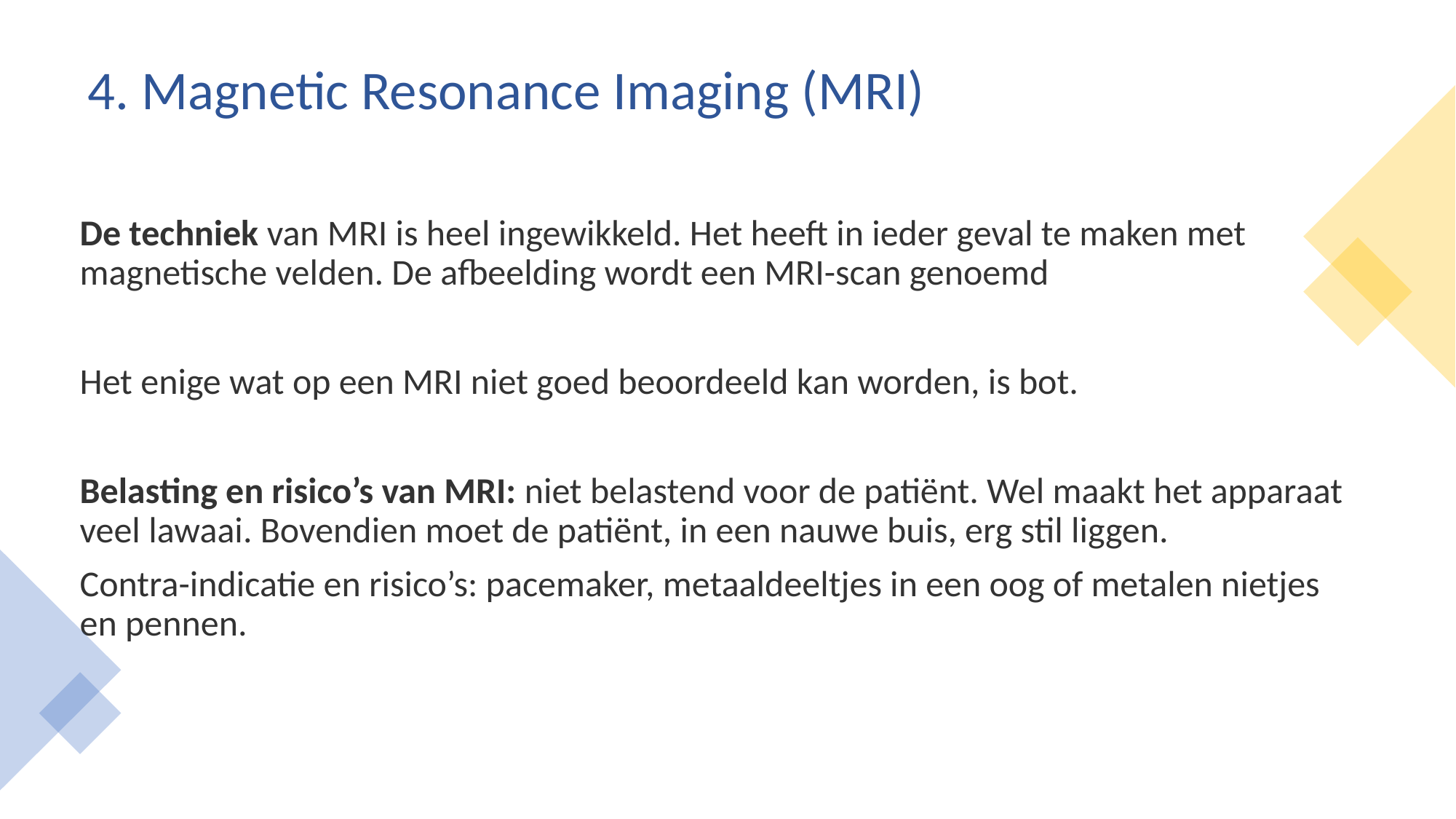

# 4. Magnetic Resonance Imaging (MRI)

De techniek van MRI is heel ingewikkeld. Het heeft in ieder geval te maken met magnetische velden. De afbeelding wordt een MRI-scan genoemd

Het enige wat op een MRI niet goed beoordeeld kan worden, is bot.

Belasting en risico’s van MRI: niet belastend voor de patiënt. Wel maakt het apparaat veel lawaai. Bovendien moet de patiënt, in een nauwe buis, erg stil liggen.
Contra-indicatie en risico’s: pacemaker, metaaldeeltjes in een oog of metalen nietjes en pennen.